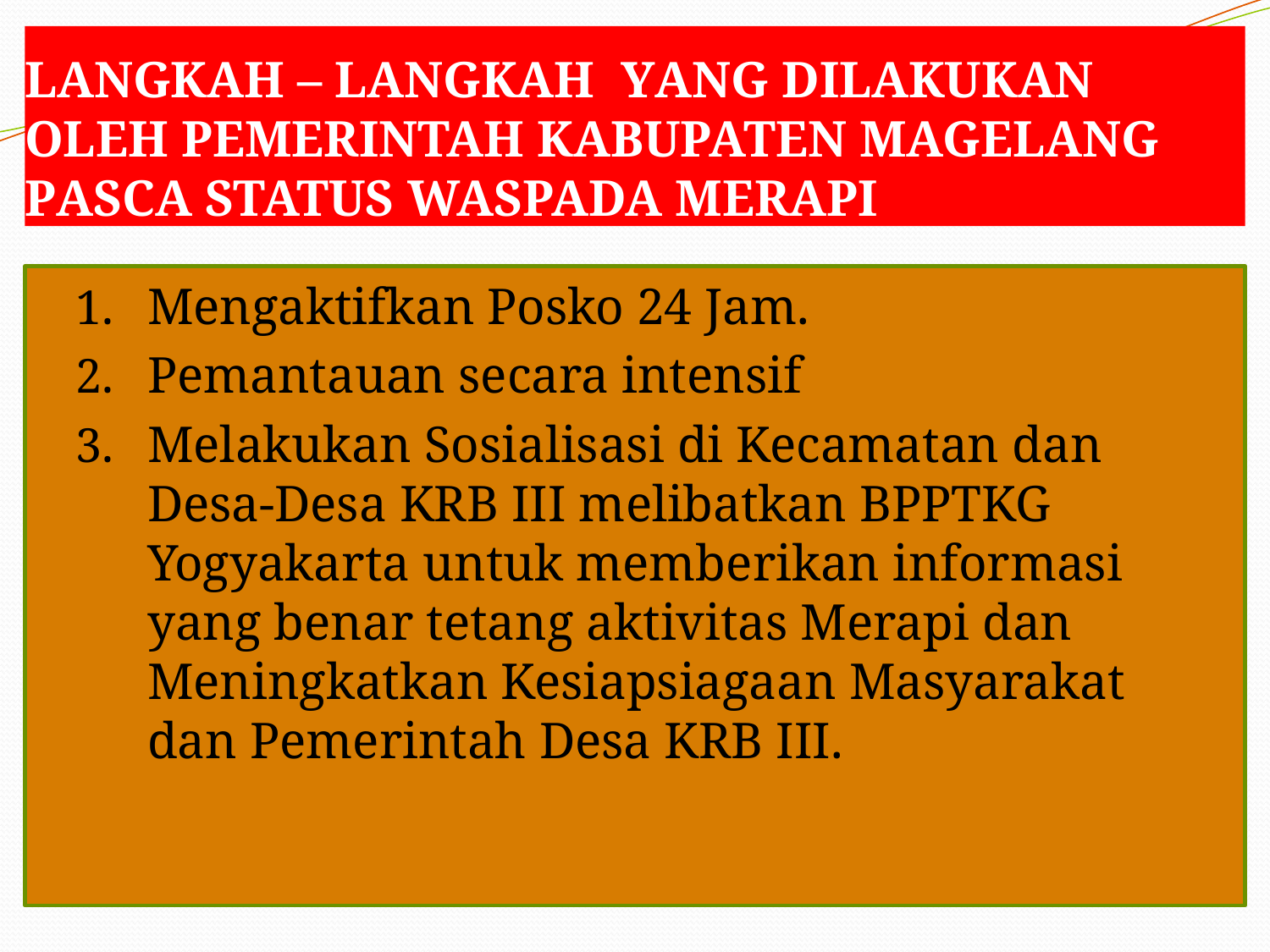

LANGKAH – LANGKAH  YANG DILAKUKAN OLEH PEMERINTAH KABUPATEN MAGELANG  PASCA STATUS WASPADA MERAPI

Mengaktifkan Posko 24 Jam.
Pemantauan secara intensif
Melakukan Sosialisasi di Kecamatan dan Desa-Desa KRB III melibatkan BPPTKG Yogyakarta untuk memberikan informasi yang benar tetang aktivitas Merapi dan Meningkatkan Kesiapsiagaan Masyarakat dan Pemerintah Desa KRB III.